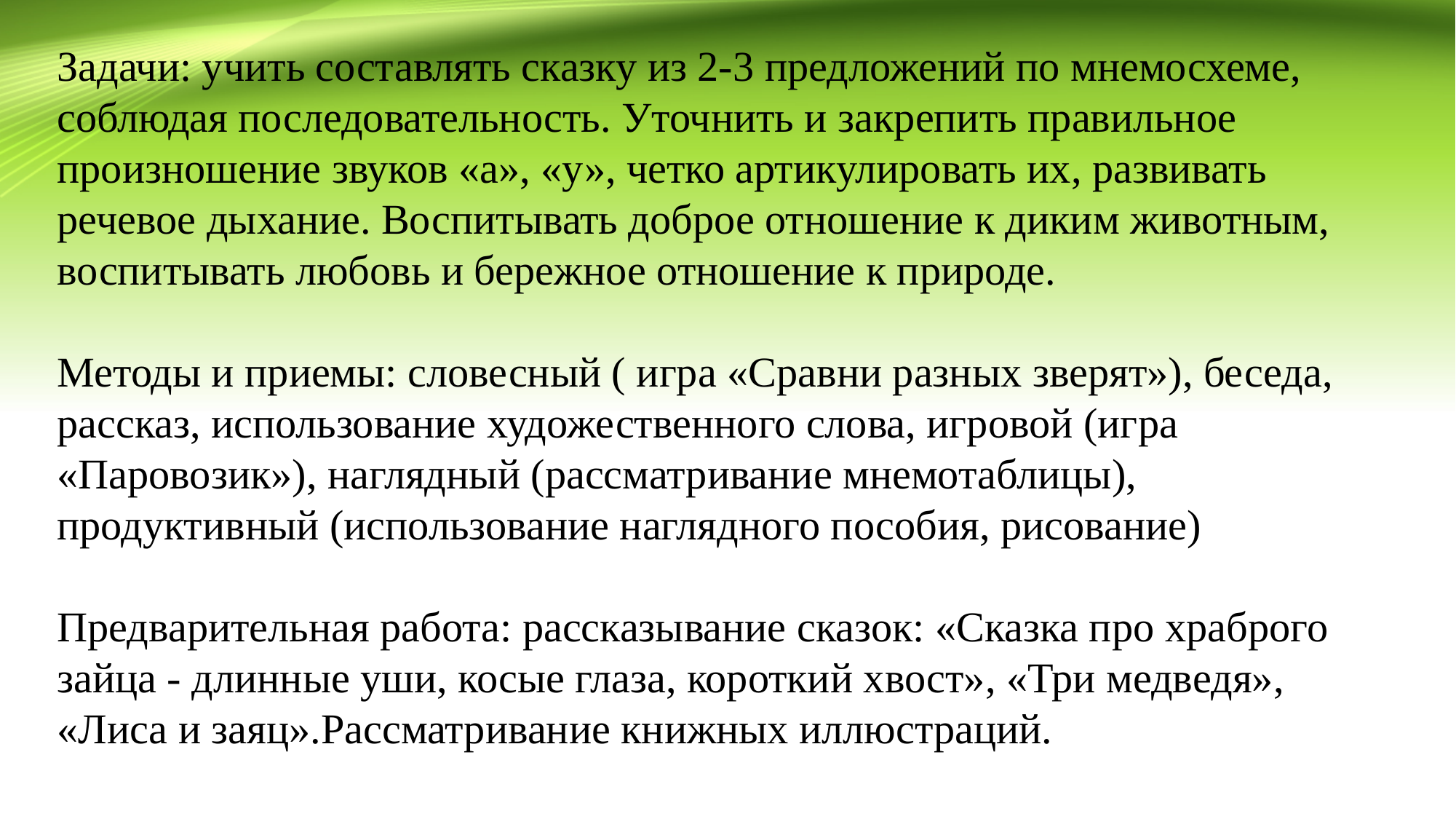

# Задачи: учить составлять сказку из 2-3 предложений по мнемосхеме, соблюдая последовательность. Уточнить и закрепить правильное произношение звуков «а», «у», четко артикулировать их, развивать речевое дыхание. Воспитывать доброе отношение к диким животным, воспитывать любовь и бережное отношение к природе. Методы и приемы: словесный ( игра «Сравни разных зверят»), беседа, рассказ, использование художественного слова, игровой (игра «Паровозик»), наглядный (рассматривание мнемотаблицы), продуктивный (использование наглядного пособия, рисование) Предварительная работа: рассказывание сказок: «Сказка про храброго зайца - длинные уши, косые глаза, короткий хвост», «Три медведя», «Лиса и заяц».Рассматривание книжных иллюстраций.